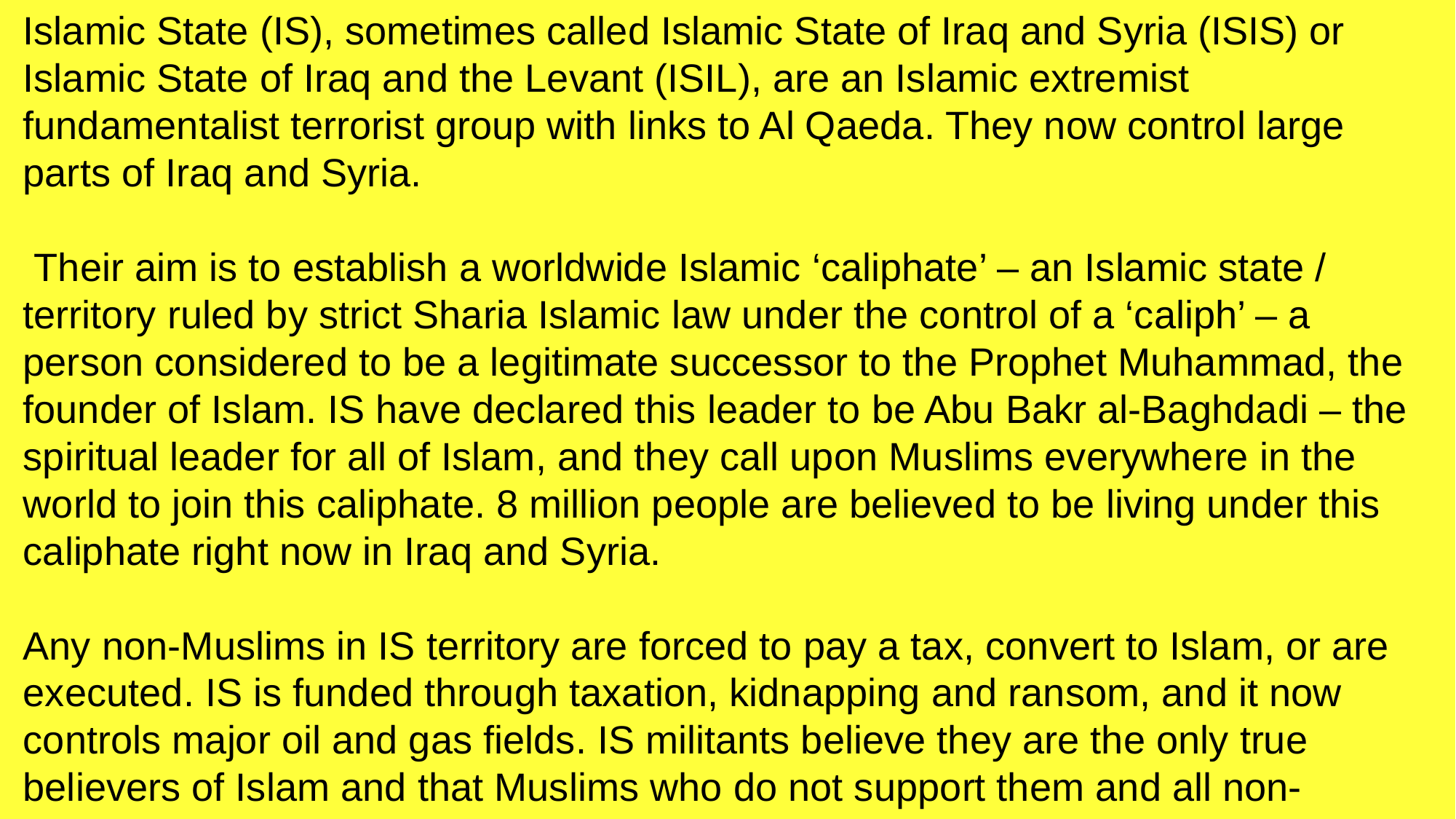

Islamic State (IS), sometimes called Islamic State of Iraq and Syria (ISIS) or Islamic State of Iraq and the Levant (ISIL), are an Islamic extremist fundamentalist terrorist group with links to Al Qaeda. They now control large parts of Iraq and Syria.

 Their aim is to establish a worldwide Islamic ‘caliphate’ – an Islamic state / territory ruled by strict Sharia Islamic law under the control of a ‘caliph’ – a person considered to be a legitimate successor to the Prophet Muhammad, the founder of Islam. IS have declared this leader to be Abu Bakr al-Baghdadi – the spiritual leader for all of Islam, and they call upon Muslims everywhere in the world to join this caliphate. 8 million people are believed to be living under this caliphate right now in Iraq and Syria.

Any non-Muslims in IS territory are forced to pay a tax, convert to Islam, or are executed. IS is funded through taxation, kidnapping and ransom, and it now controls major oil and gas fields. IS militants believe they are the only true believers of Islam and that Muslims who do not support them and all non-Muslims are enemies of Islam. Beheadings of soldiers and civilians, crucifixions and mass shootings have been used to terrorise their enemies.